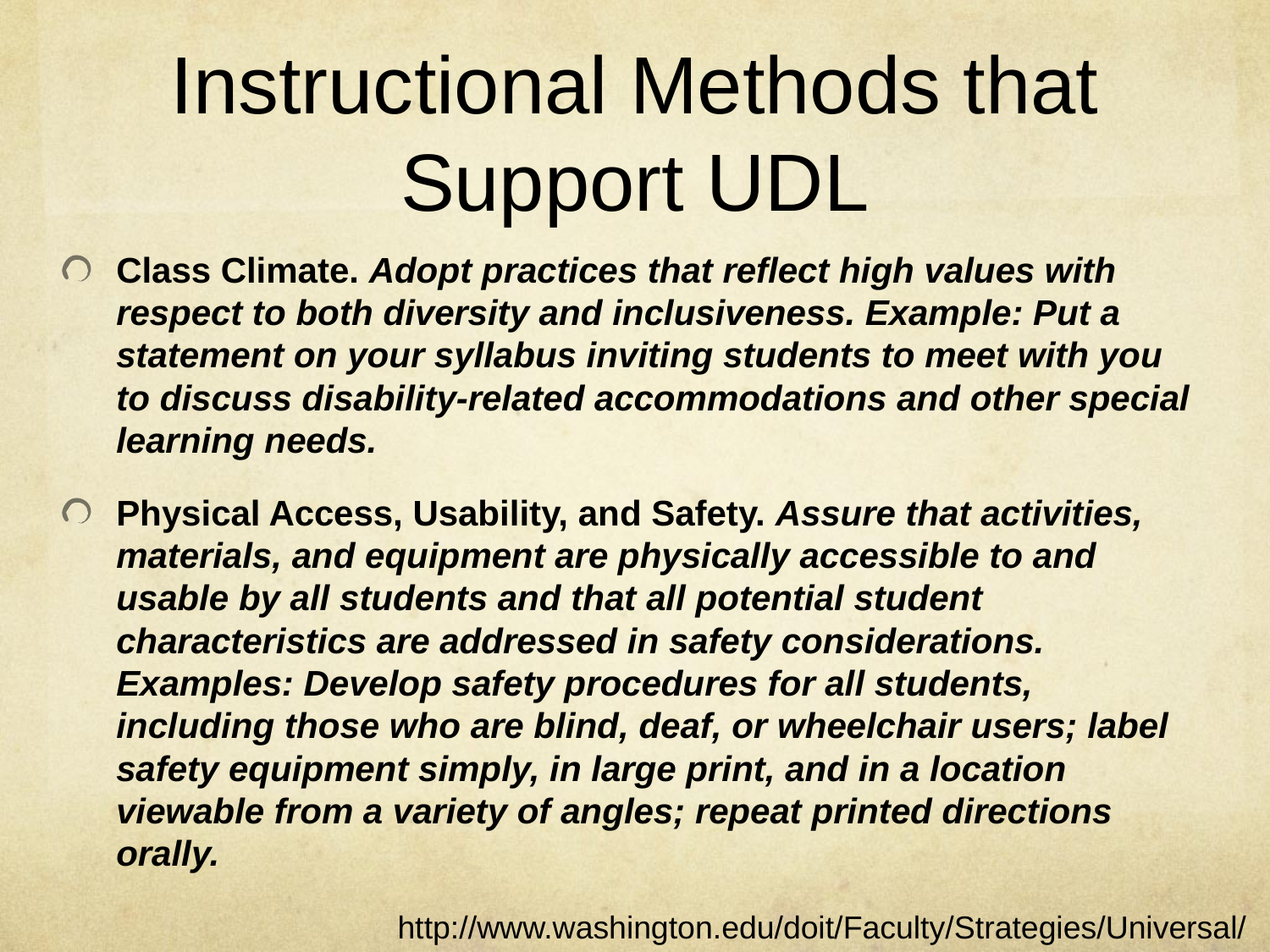

# Instructional Methods that Support UDL
Class Climate. Adopt practices that reflect high values with respect to both diversity and inclusiveness. Example: Put a statement on your syllabus inviting students to meet with you to discuss disability-related accommodations and other special learning needs.
Physical Access, Usability, and Safety. Assure that activities, materials, and equipment are physically accessible to and usable by all students and that all potential student characteristics are addressed in safety considerations. Examples: Develop safety procedures for all students, including those who are blind, deaf, or wheelchair users; label safety equipment simply, in large print, and in a location viewable from a variety of angles; repeat printed directions orally.
http://www.washington.edu/doit/Faculty/Strategies/Universal/